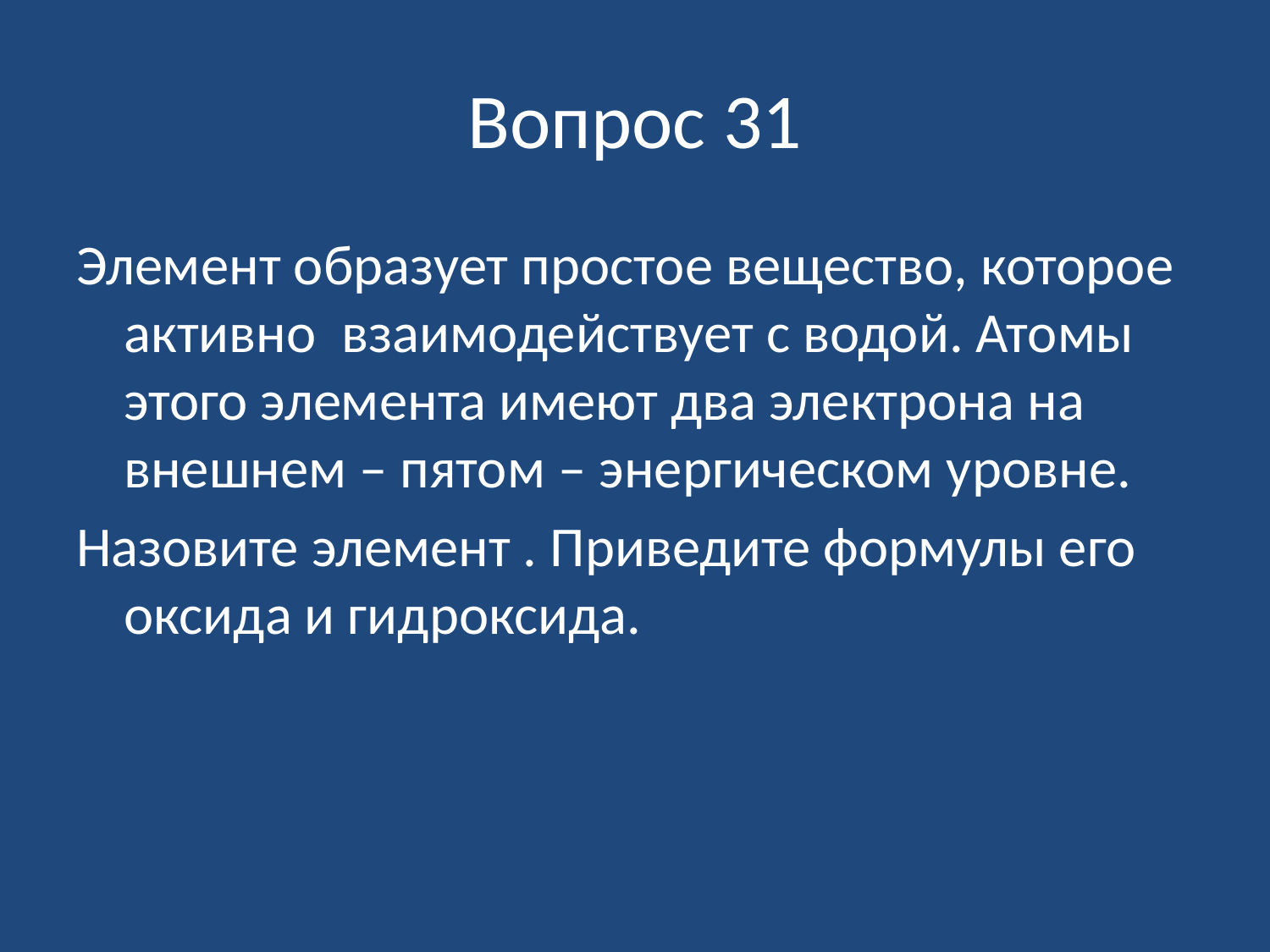

# Вопрос 31
Элемент образует простое вещество, которое активно  взаимодействует с водой. Атомы этого элемента имеют два электрона на внешнем – пятом – энергическом уровне.
Назовите элемент . Приведите формулы его оксида и гидроксида.